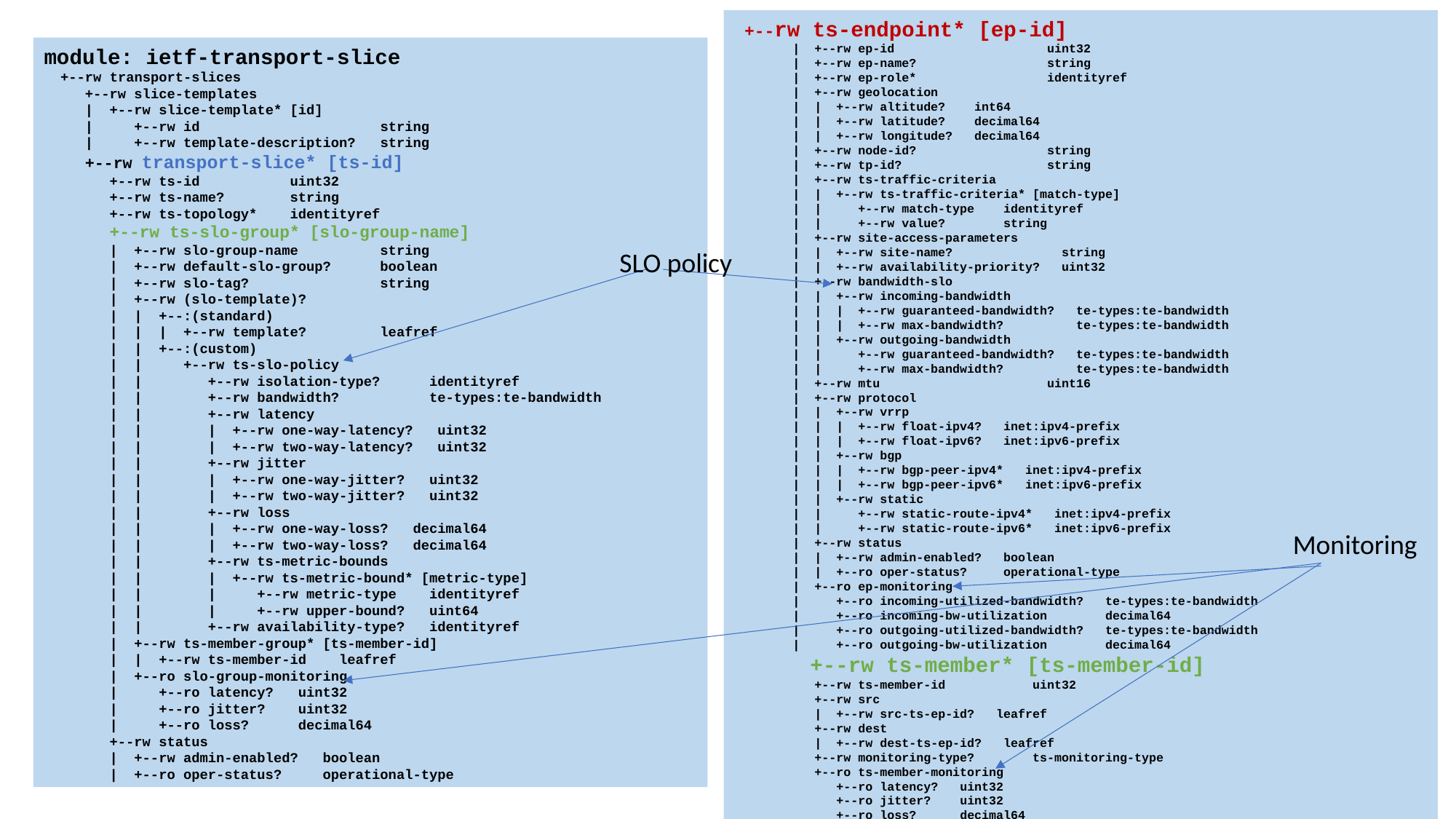

+--rw ts-endpoint* [ep-id]
        |  +--rw ep-id                     uint32
        |  +--rw ep-name?                  string
        |  +--rw ep-role*                  identityref
        |  +--rw geolocation
        |  |  +--rw altitude?    int64
        |  |  +--rw latitude?    decimal64
        |  |  +--rw longitude?   decimal64
        |  +--rw node-id?                  string
        |  +--rw tp-id?                    string
        |  +--rw ts-traffic-criteria
        |  |  +--rw ts-traffic-criteria* [match-type]
        |  |     +--rw match-type    identityref
        |  |     +--rw value?        string
        |  +--rw site-access-parameters
        |  |  +--rw site-name?               string
        |  |  +--rw availability-priority?   uint32
        |  +--rw bandwidth-slo
        |  |  +--rw incoming-bandwidth
        |  |  |  +--rw guaranteed-bandwidth?   te-types:te-bandwidth
        |  |  |  +--rw max-bandwidth?          te-types:te-bandwidth
        |  |  +--rw outgoing-bandwidth
        |  |     +--rw guaranteed-bandwidth?   te-types:te-bandwidth
        |  |     +--rw max-bandwidth?          te-types:te-bandwidth
        |  +--rw mtu                       uint16
        |  +--rw protocol
        |  |  +--rw vrrp
        |  |  |  +--rw float-ipv4?   inet:ipv4-prefix
        |  |  |  +--rw float-ipv6?   inet:ipv6-prefix
        |  |  +--rw bgp
        |  |  |  +--rw bgp-peer-ipv4*   inet:ipv4-prefix
        |  |  |  +--rw bgp-peer-ipv6*   inet:ipv6-prefix
        |  |  +--rw static
        |  |     +--rw static-route-ipv4*   inet:ipv4-prefix
        |  |     +--rw static-route-ipv6*   inet:ipv6-prefix
        |  +--rw status
        |  |  +--rw admin-enabled?   boolean
        |  |  +--ro oper-status?     operational-type
        |  +--ro ep-monitoring
        |     +--ro incoming-utilized-bandwidth?   te-types:te-bandwidth
        |     +--ro incoming-bw-utilization        decimal64
        |     +--ro outgoing-utilized-bandwidth?   te-types:te-bandwidth
        |     +--ro outgoing-bw-utilization        decimal64
        +--rw ts-member* [ts-member-id]
           +--rw ts-member-id            uint32
           +--rw src
           |  +--rw src-ts-ep-id?   leafref
           +--rw dest
           |  +--rw dest-ts-ep-id?   leafref
           +--rw monitoring-type?        ts-monitoring-type
           +--ro ts-member-monitoring
              +--ro latency?   uint32
              +--ro jitter?    uint32
              +--ro loss?      decimal64
module: ietf-transport-slice
  +--rw transport-slices
     +--rw slice-templates
     |  +--rw slice-template* [id]
     |     +--rw id                      string
     |     +--rw template-description?   string
     +--rw transport-slice* [ts-id]
        +--rw ts-id           uint32
        +--rw ts-name?        string
        +--rw ts-topology*    identityref
        +--rw ts-slo-group* [slo-group-name]
        |  +--rw slo-group-name          string
        |  +--rw default-slo-group?      boolean
        |  +--rw slo-tag?                string
        |  +--rw (slo-template)?
        |  |  +--:(standard)
        |  |  |  +--rw template?         leafref
        |  |  +--:(custom)
        |  |     +--rw ts-slo-policy
        |  |        +--rw isolation-type?      identityref
        |  |        +--rw bandwidth?           te-types:te-bandwidth
        |  |        +--rw latency
        |  |        |  +--rw one-way-latency?   uint32
        |  |        |  +--rw two-way-latency?   uint32
        |  |        +--rw jitter
        |  |        |  +--rw one-way-jitter?   uint32
        |  |        |  +--rw two-way-jitter?   uint32
        |  |        +--rw loss
        |  |        |  +--rw one-way-loss?   decimal64
        |  |        |  +--rw two-way-loss?   decimal64
        |  |        +--rw ts-metric-bounds
        |  |        |  +--rw ts-metric-bound* [metric-type]
        |  |        |     +--rw metric-type    identityref
        |  |        |     +--rw upper-bound?   uint64
        |  |        +--rw availability-type?   identityref
        |  +--rw ts-member-group* [ts-member-id]
        |  |  +--rw ts-member-id    leafref
        |  +--ro slo-group-monitoring
        |     +--ro latency?   uint32
        |     +--ro jitter?    uint32
        |     +--ro loss?      decimal64
        +--rw status
        |  +--rw admin-enabled?   boolean
        |  +--ro oper-status?     operational-type
SLO policy
Monitoring
5